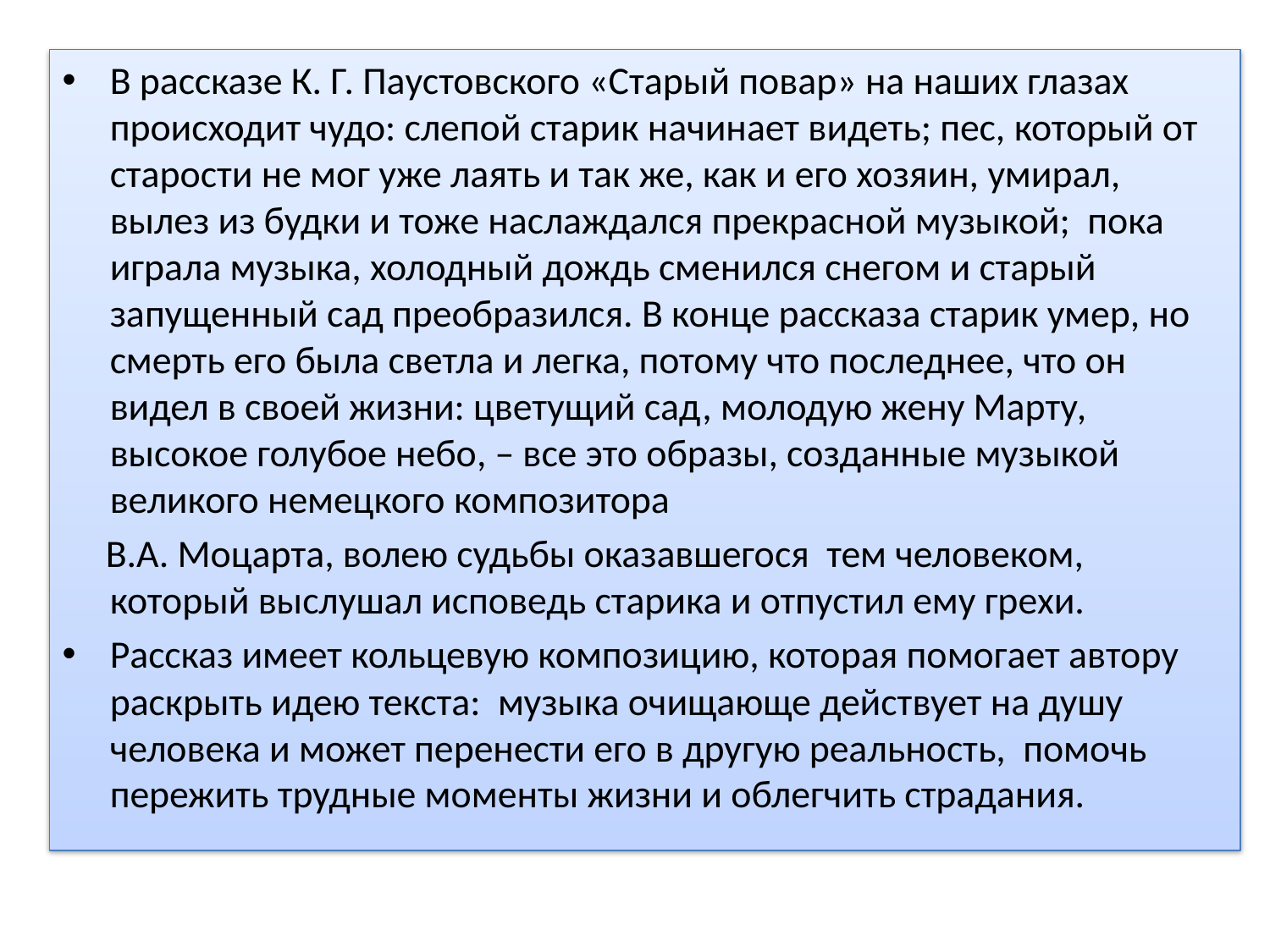

#
В рассказе К. Г. Паустовского «Старый повар» на наших глазах происходит чудо: слепой старик начинает видеть; пес, который от старости не мог уже лаять и так же, как и его хозяин, умирал, вылез из будки и тоже наслаждался прекрасной музыкой;  пока играла музыка, холодный дождь сменился снегом и старый запущенный сад преобразился. В конце рассказа старик умер, но смерть его была светла и легка, потому что последнее, что он видел в своей жизни: цветущий сад, молодую жену Марту, высокое голубое небо, – все это образы, созданные музыкой великого немецкого композитора
     В.А. Моцарта, волею судьбы оказавшегося  тем человеком, который выслушал исповедь старика и отпустил ему грехи.
Рассказ имеет кольцевую композицию, которая помогает автору раскрыть идею текста:  музыка очищающе действует на душу человека и может перенести его в другую реальность,  помочь пережить трудные моменты жизни и облегчить страдания.